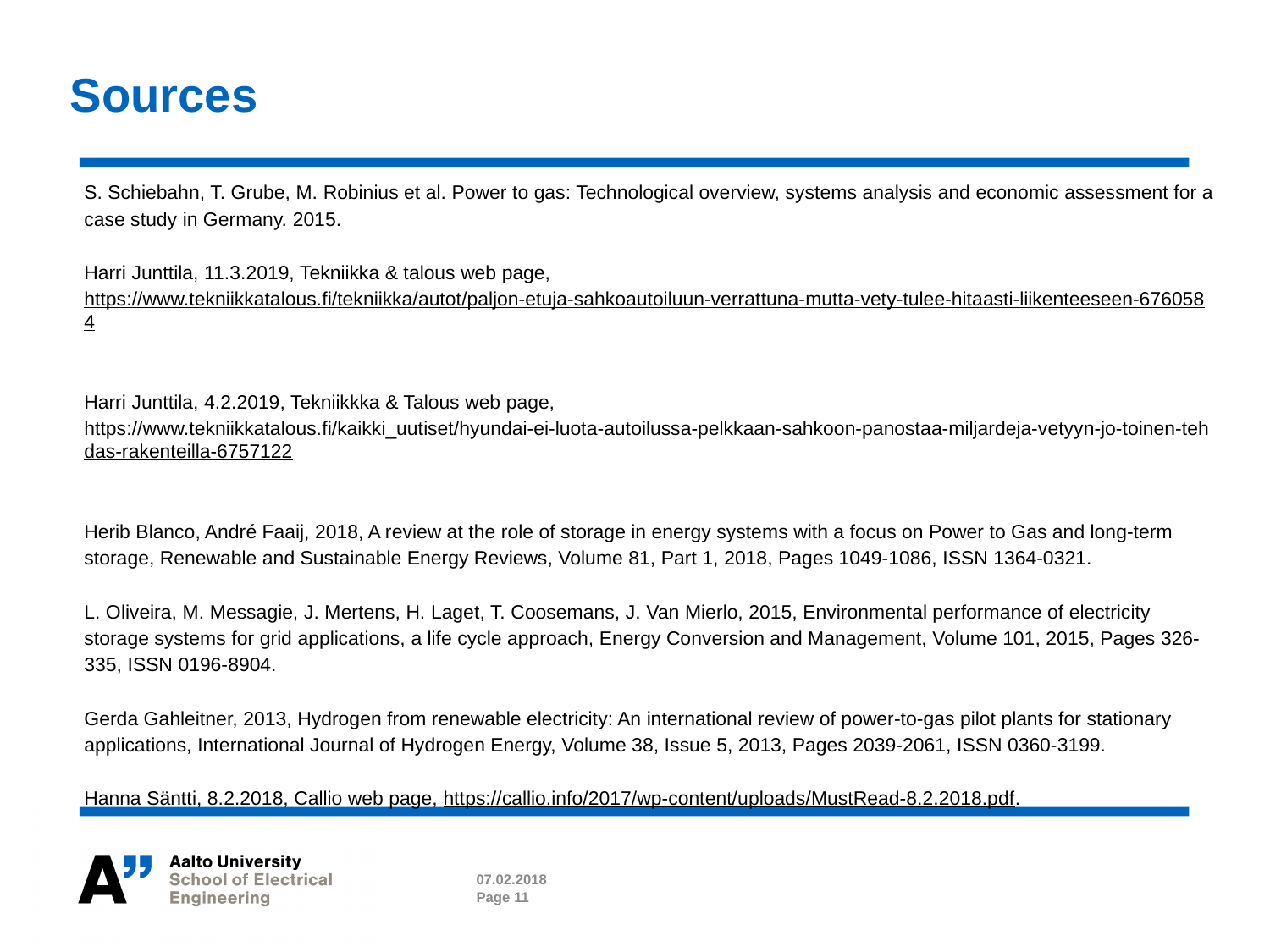

# Sources
S. Schiebahn, T. Grube, M. Robinius et al. Power to gas: Technological overview, systems analysis and economic assessment for a case study in Germany. 2015.

Harri Junttila, 11.3.2019, Tekniikka & talous web page, https://www.tekniikkatalous.fi/tekniikka/autot/paljon-etuja-sahkoautoiluun-verrattuna-mutta-vety-tulee-hitaasti-liikenteeseen-6760584

Harri Junttila, 4.2.2019, Tekniikkka & Talous web page, https://www.tekniikkatalous.fi/kaikki_uutiset/hyundai-ei-luota-autoilussa-pelkkaan-sahkoon-panostaa-miljardeja-vetyyn-jo-toinen-tehdas-rakenteilla-6757122

Herib Blanco, André Faaij, 2018, A review at the role of storage in energy systems with a focus on Power to Gas and long-term storage, Renewable and Sustainable Energy Reviews, Volume 81, Part 1, 2018, Pages 1049-1086, ISSN 1364-0321.

L. Oliveira, M. Messagie, J. Mertens, H. Laget, T. Coosemans, J. Van Mierlo, 2015, Environmental performance of electricity storage systems for grid applications, a life cycle approach, Energy Conversion and Management, Volume 101, 2015, Pages 326-335, ISSN 0196-8904.

Gerda Gahleitner, 2013, Hydrogen from renewable electricity: An international review of power-to-gas pilot plants for stationary applications, International Journal of Hydrogen Energy, Volume 38, Issue 5, 2013, Pages 2039-2061, ISSN 0360-3199.

Hanna Säntti, 8.2.2018, Callio web page, https://callio.info/2017/wp-content/uploads/MustRead-8.2.2018.pdf.

07.02.2018
Page 11